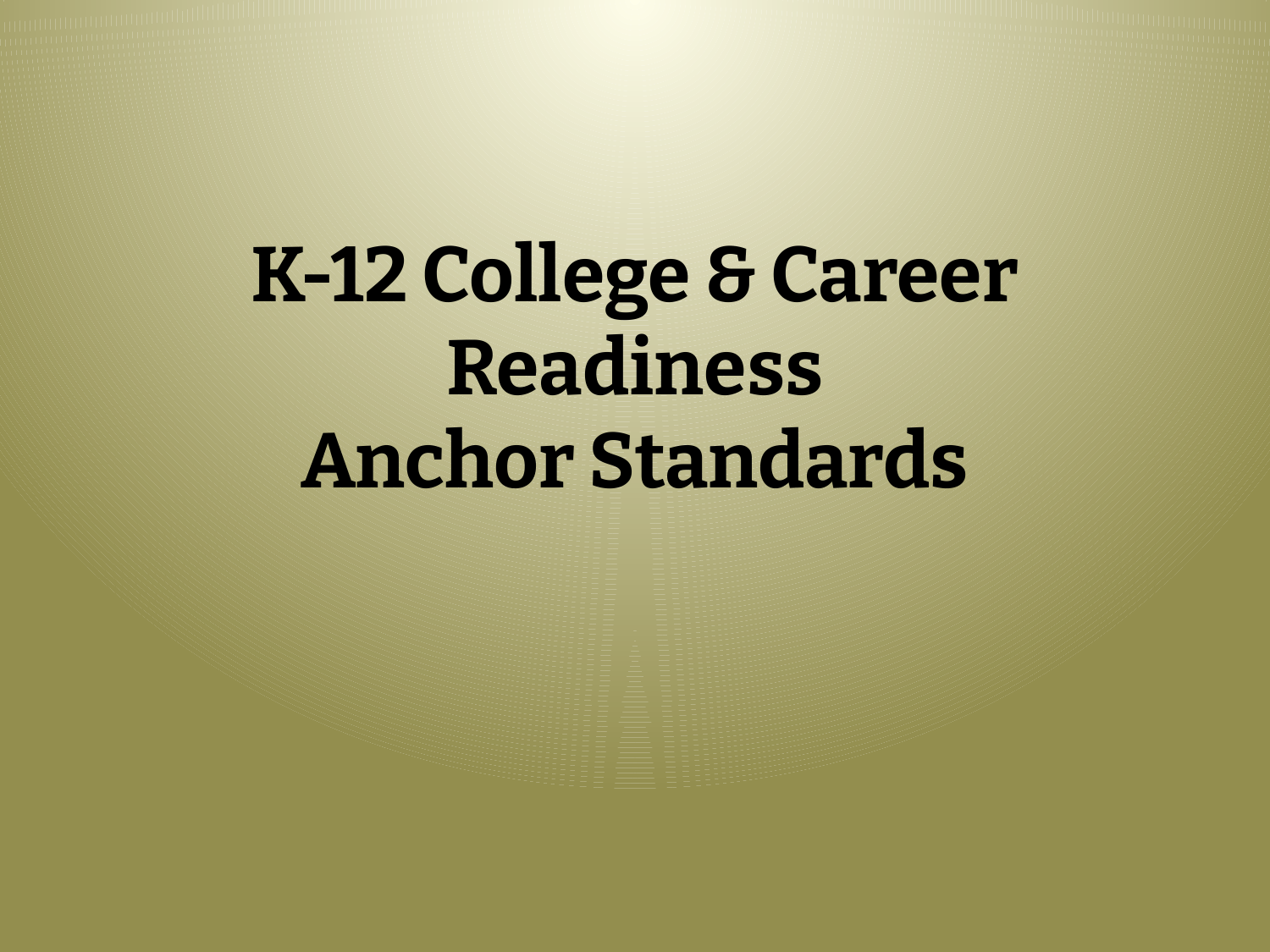

# K-12 College & Career Readiness Anchor Standards